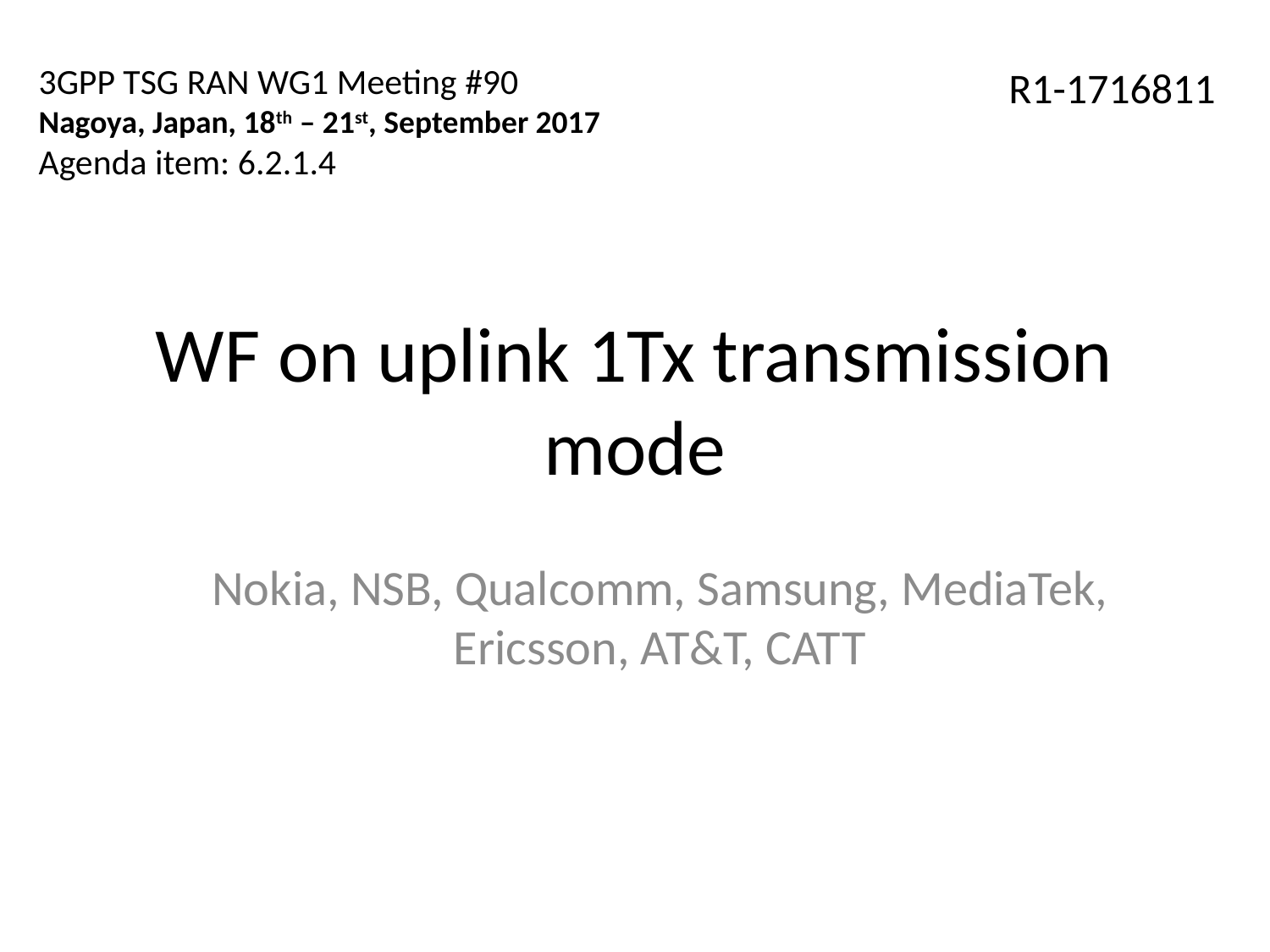

3GPP TSG RAN WG1 Meeting #90
Nagoya, Japan, 18th – 21st, September 2017
Agenda item: 6.2.1.4
R1-1716811
# WF on uplink 1Tx transmission mode
Nokia, NSB, Qualcomm, Samsung, MediaTek, Ericsson, AT&T, CATT